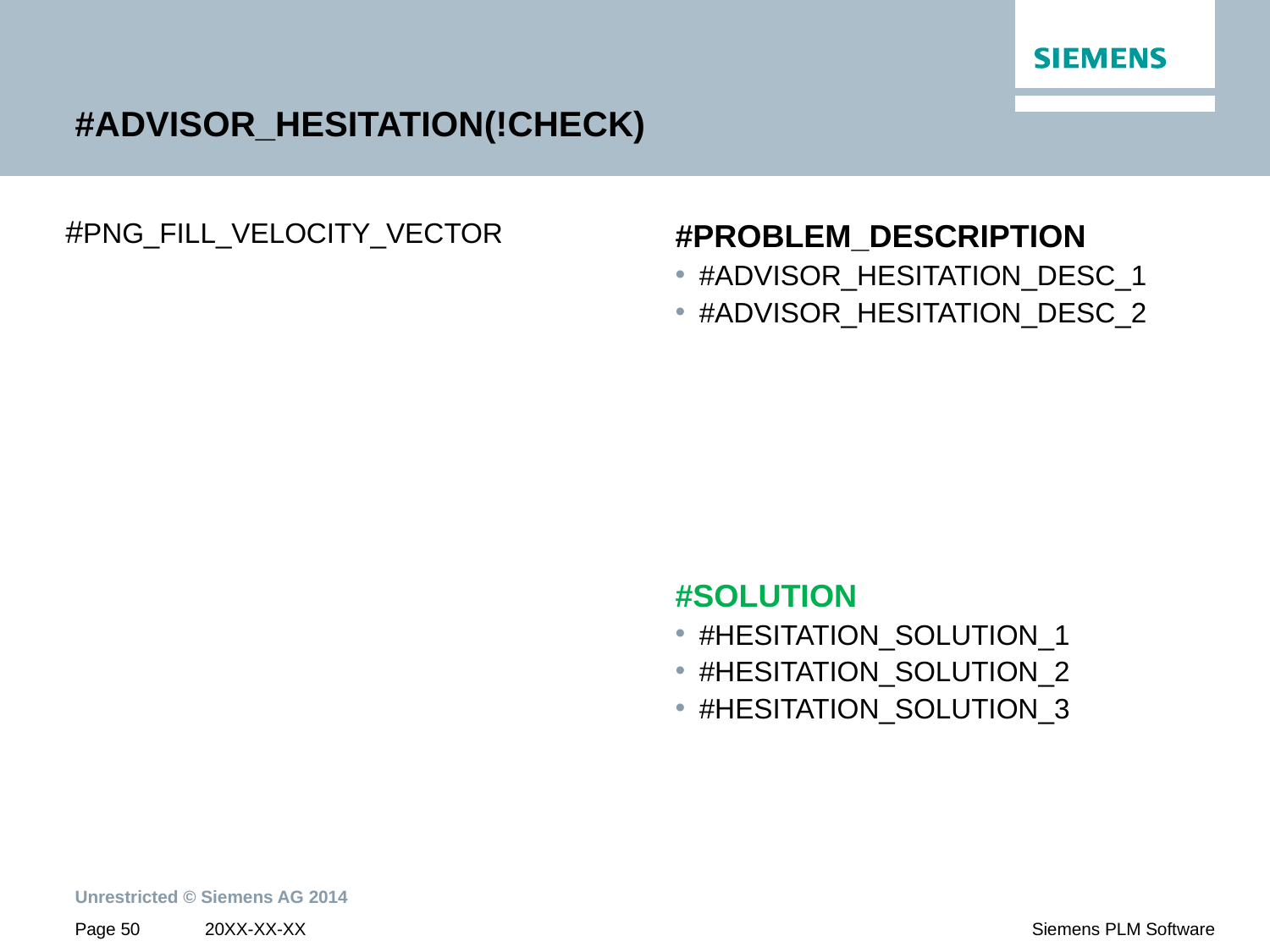

# #ADVISOR_HESITATION(!CHECK)
#PNG_FILL_VELOCITY_VECTOR
#PROBLEM_DESCRIPTION
#ADVISOR_HESITATION_DESC_1
#ADVISOR_HESITATION_DESC_2

#SOLUTION
#HESITATION_SOLUTION_1
#HESITATION_SOLUTION_2
#HESITATION_SOLUTION_3